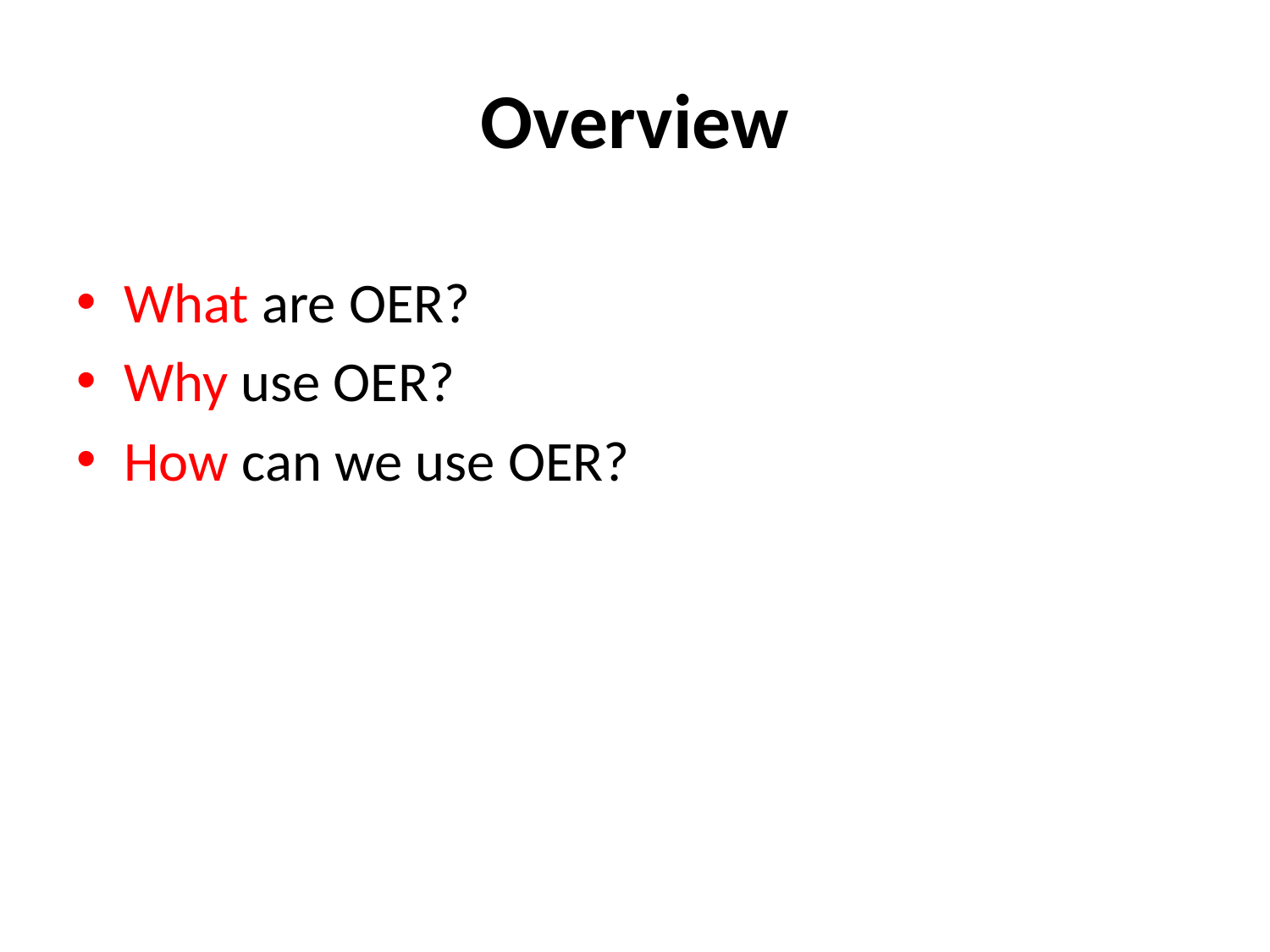

# Overview
What are OER?
Why use OER?
How can we use OER?